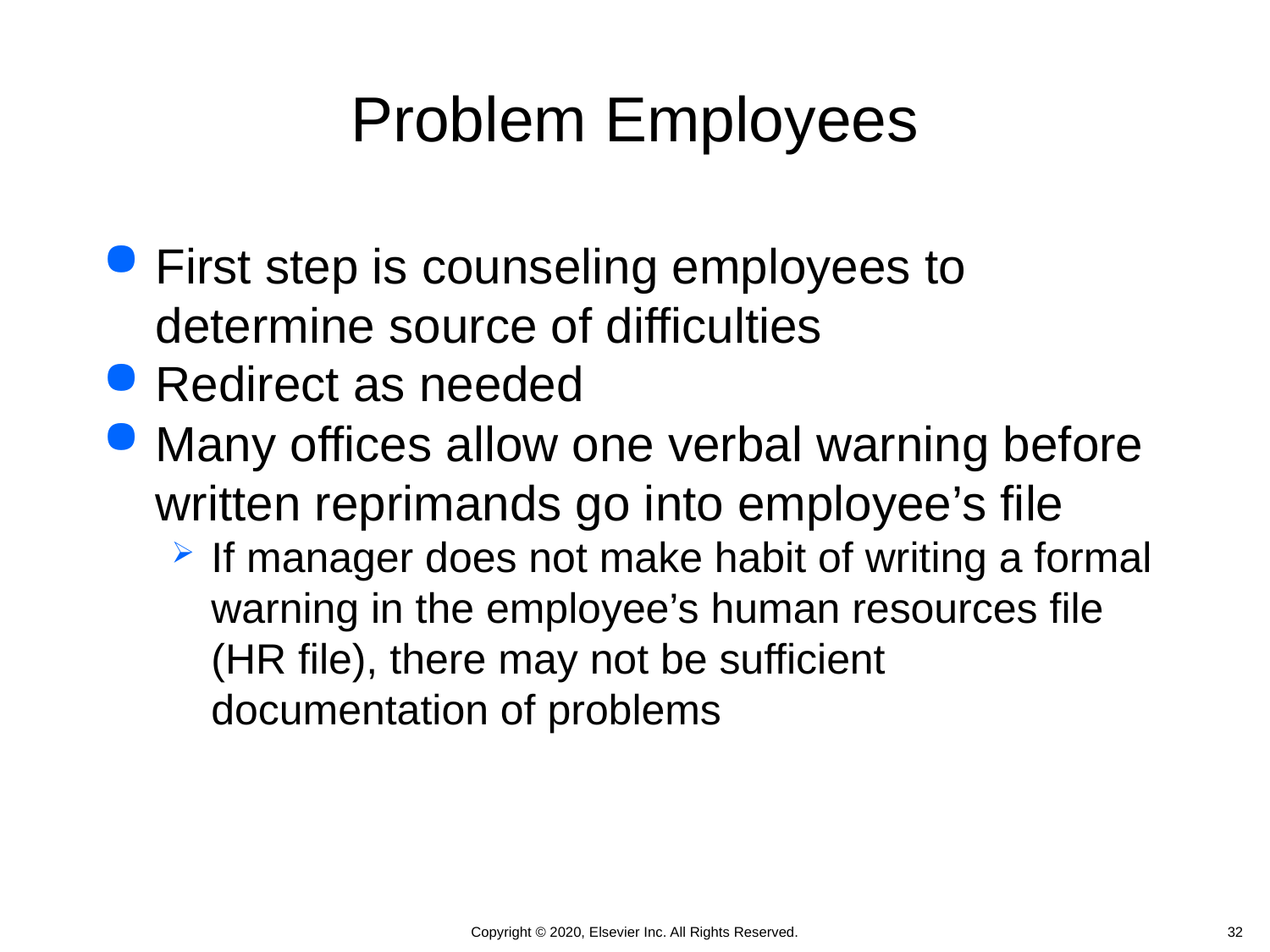

# Problem Employees
First step is counseling employees to determine source of difficulties
Redirect as needed
Many offices allow one verbal warning before written reprimands go into employee’s file
If manager does not make habit of writing a formal warning in the employee’s human resources file (HR file), there may not be sufficient documentation of problems
 32